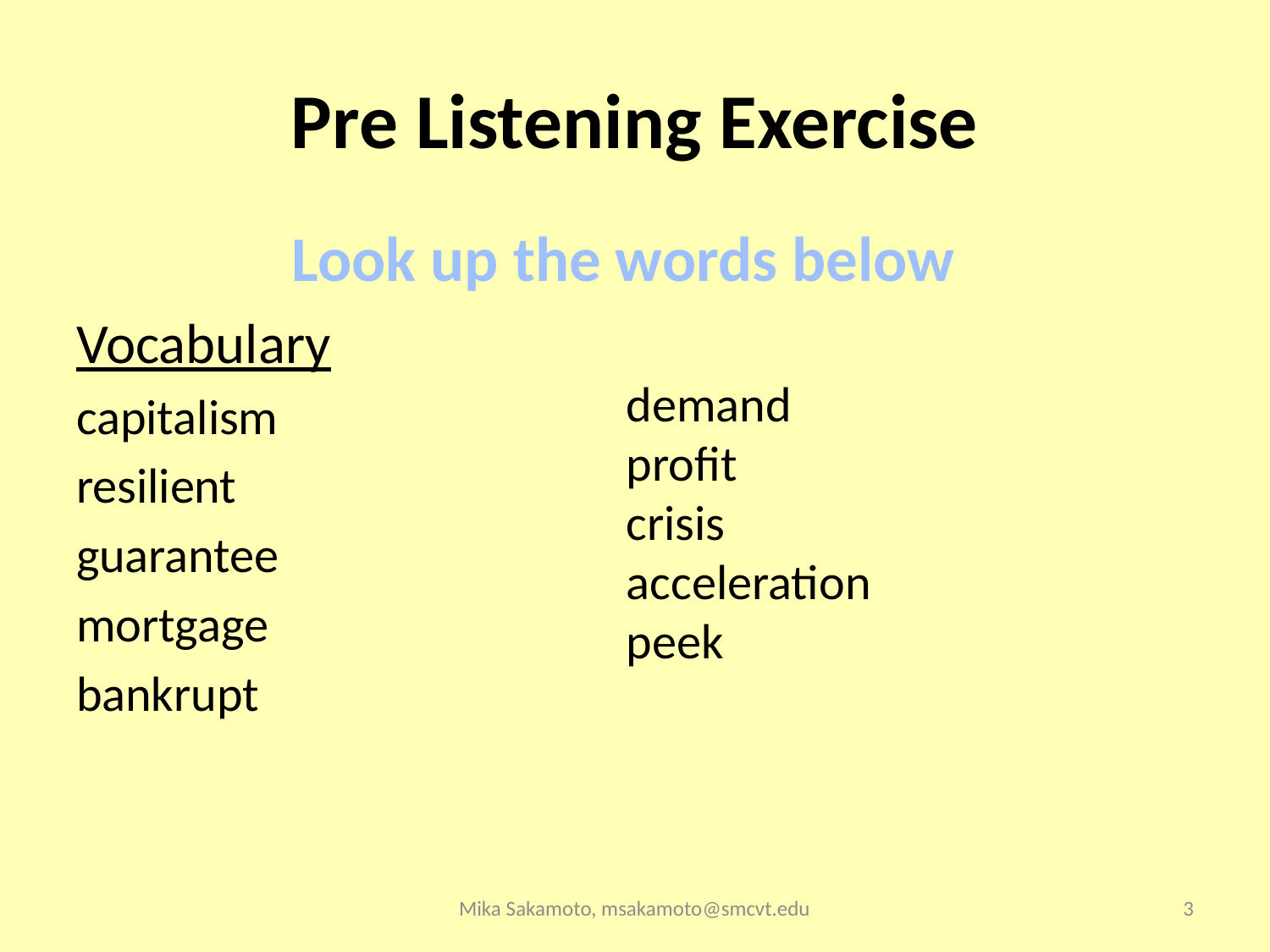

# Pre Listening Exercise
Look up the words below

Vocabulary
capitalism
resilient
guarantee
mortgage
bankrupt

demand
profit
crisis
acceleration
peek

Mika Sakamoto, msakamoto@smcvt.edu
3